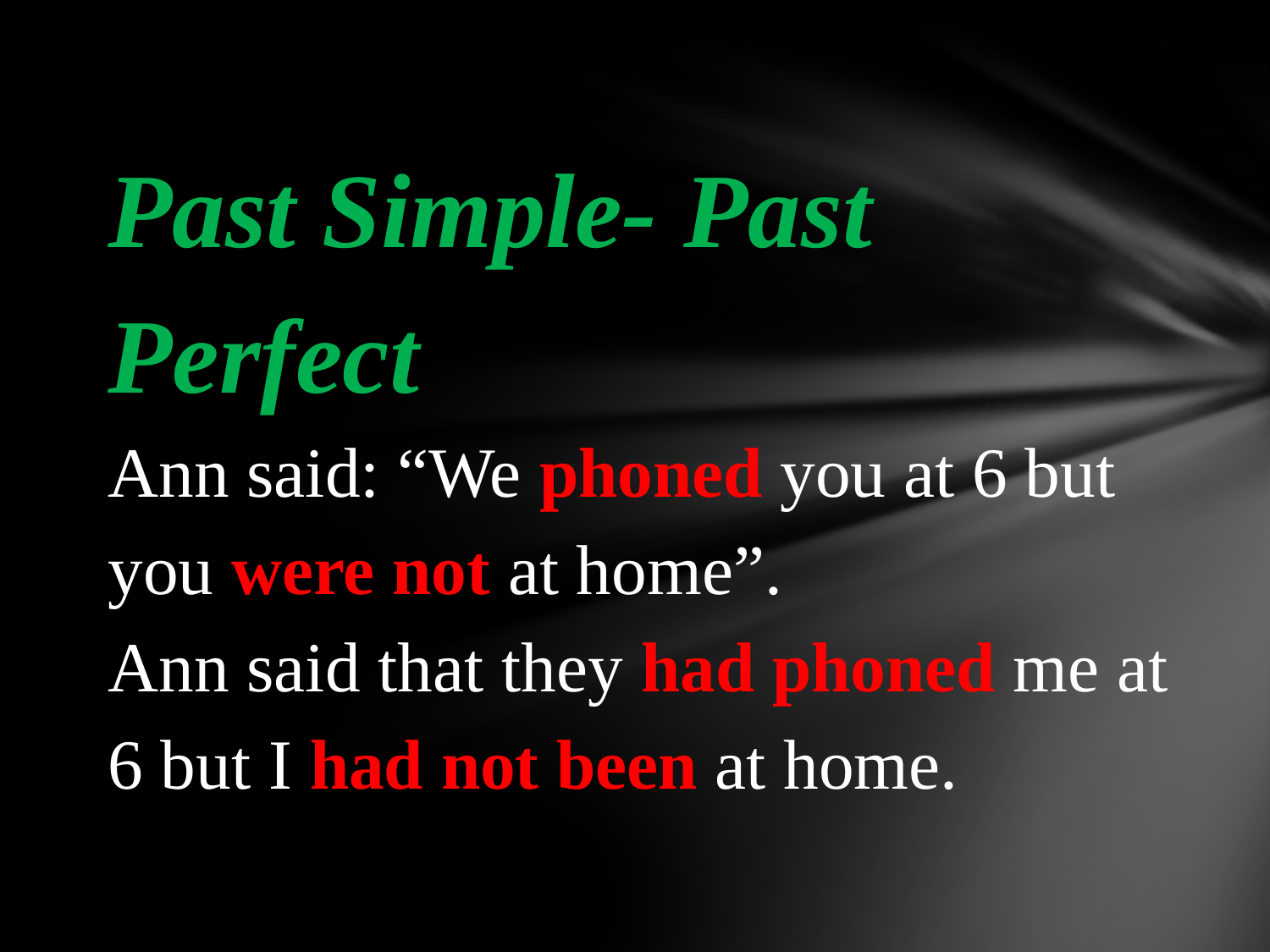

# Past Simple- Past Perfect Ann said: “We phoned you at 6 but you were not at home”. Ann said that they had phoned me at 6 but I had not been at home.